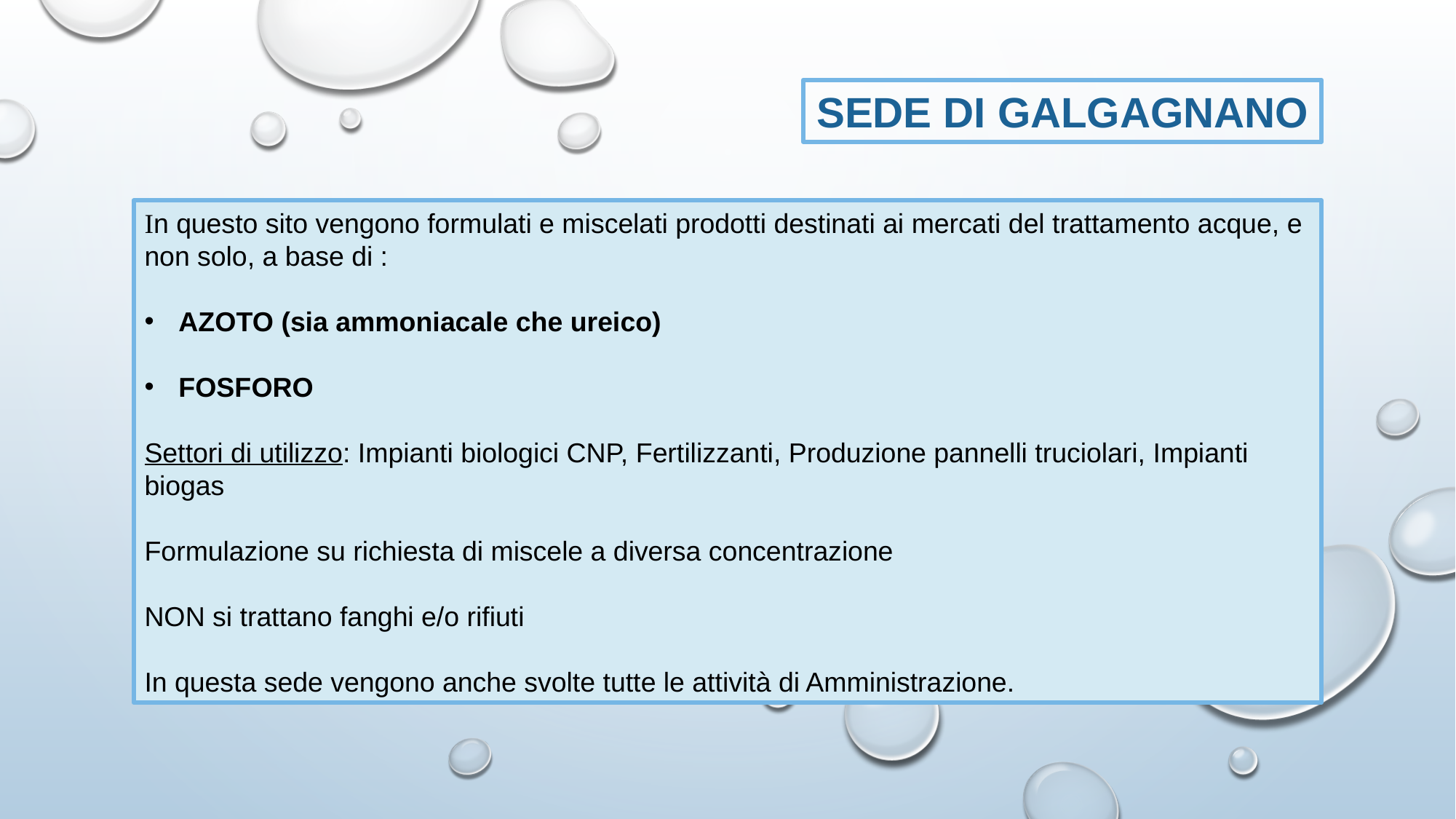

SEDE DI GALGAGNANO
In questo sito vengono formulati e miscelati prodotti destinati ai mercati del trattamento acque, e non solo, a base di :

AZOTO (sia ammoniacale che ureico)

FOSFORO

Settori di utilizzo: Impianti biologici CNP, Fertilizzanti, Produzione pannelli truciolari, Impianti biogas

Formulazione su richiesta di miscele a diversa concentrazione

NON si trattano fanghi e/o rifiuti

In questa sede vengono anche svolte tutte le attività di Amministrazione.